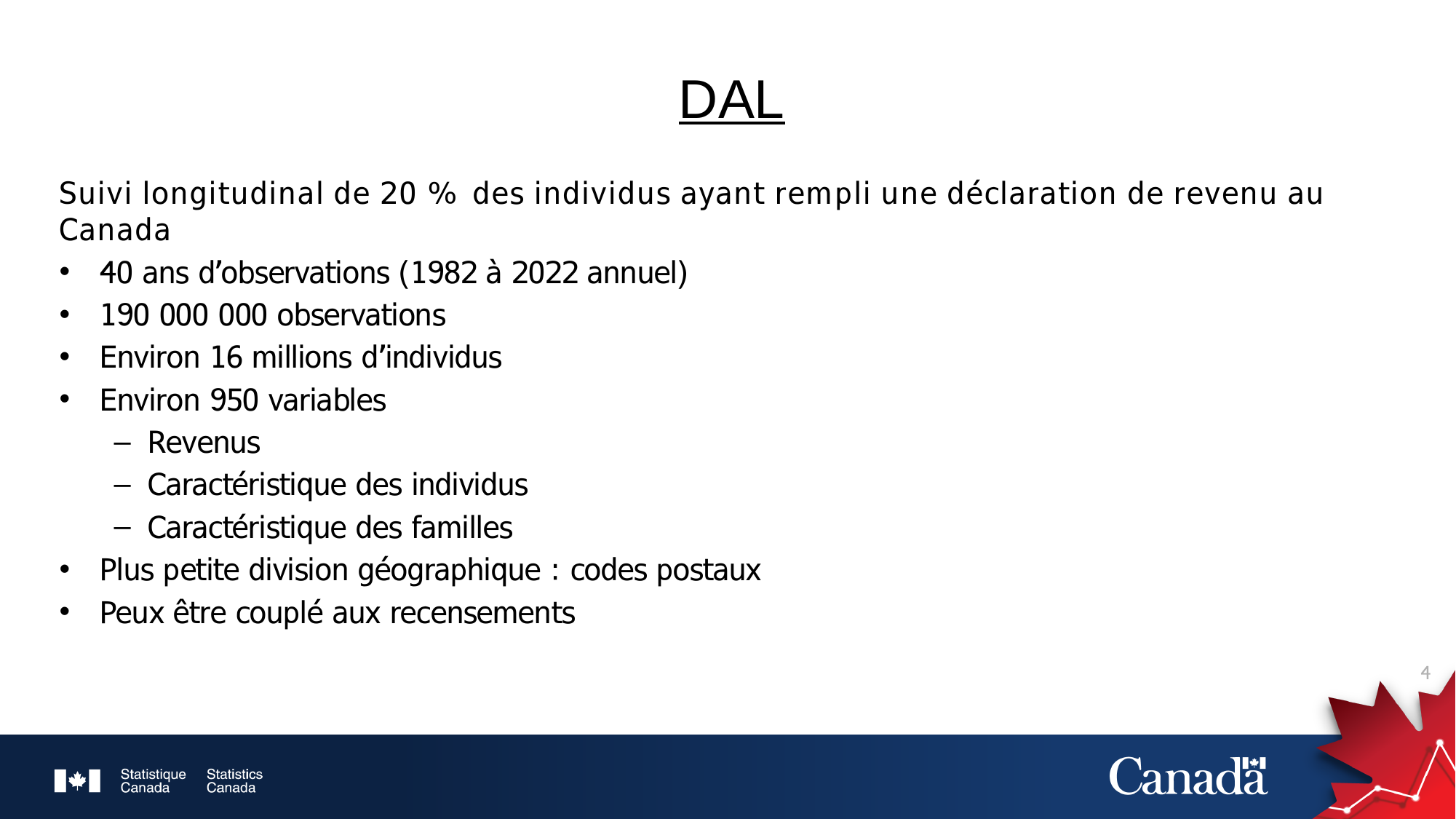

# DAL
Suivi longitudinal de 20 % des individus ayant rempli une déclaration de revenu au Canada
40 ans d’observations (1982 à 2022 annuel)
190 000 000 observations
Environ 16 millions d’individus
Environ 950 variables
Revenus
Caractéristique des individus
Caractéristique des familles
Plus petite division géographique : codes postaux
Peux être couplé aux recensements

4